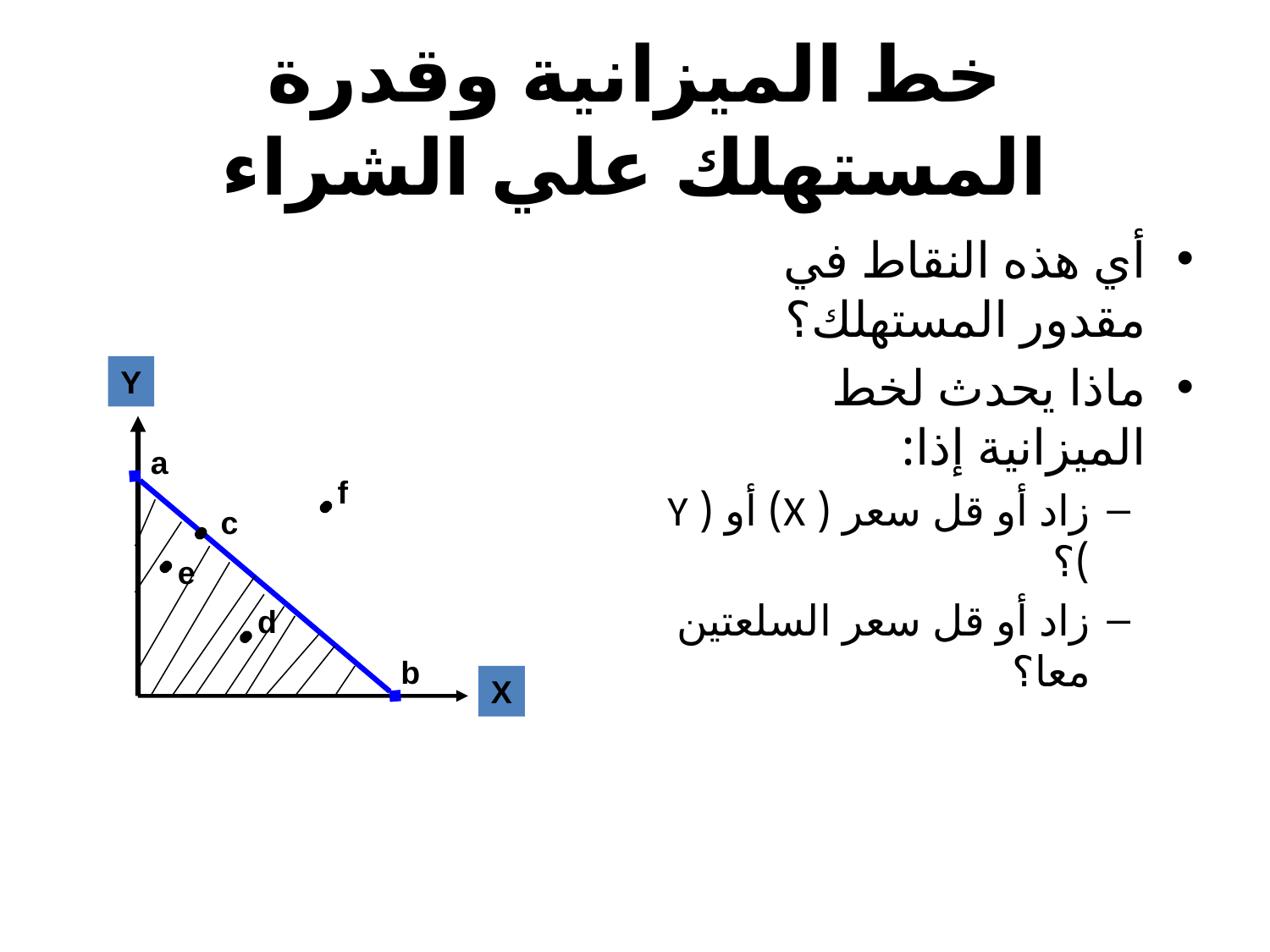

# خط الميزانية وقدرة المستهلك علي الشراء
أي هذه النقاط في مقدور المستهلك؟
ماذا يحدث لخط الميزانية إذا:
زاد أو قل سعر ( X) أو ( Y )؟
زاد أو قل سعر السلعتين معا؟

Y

a
f

c

e

d

b

X